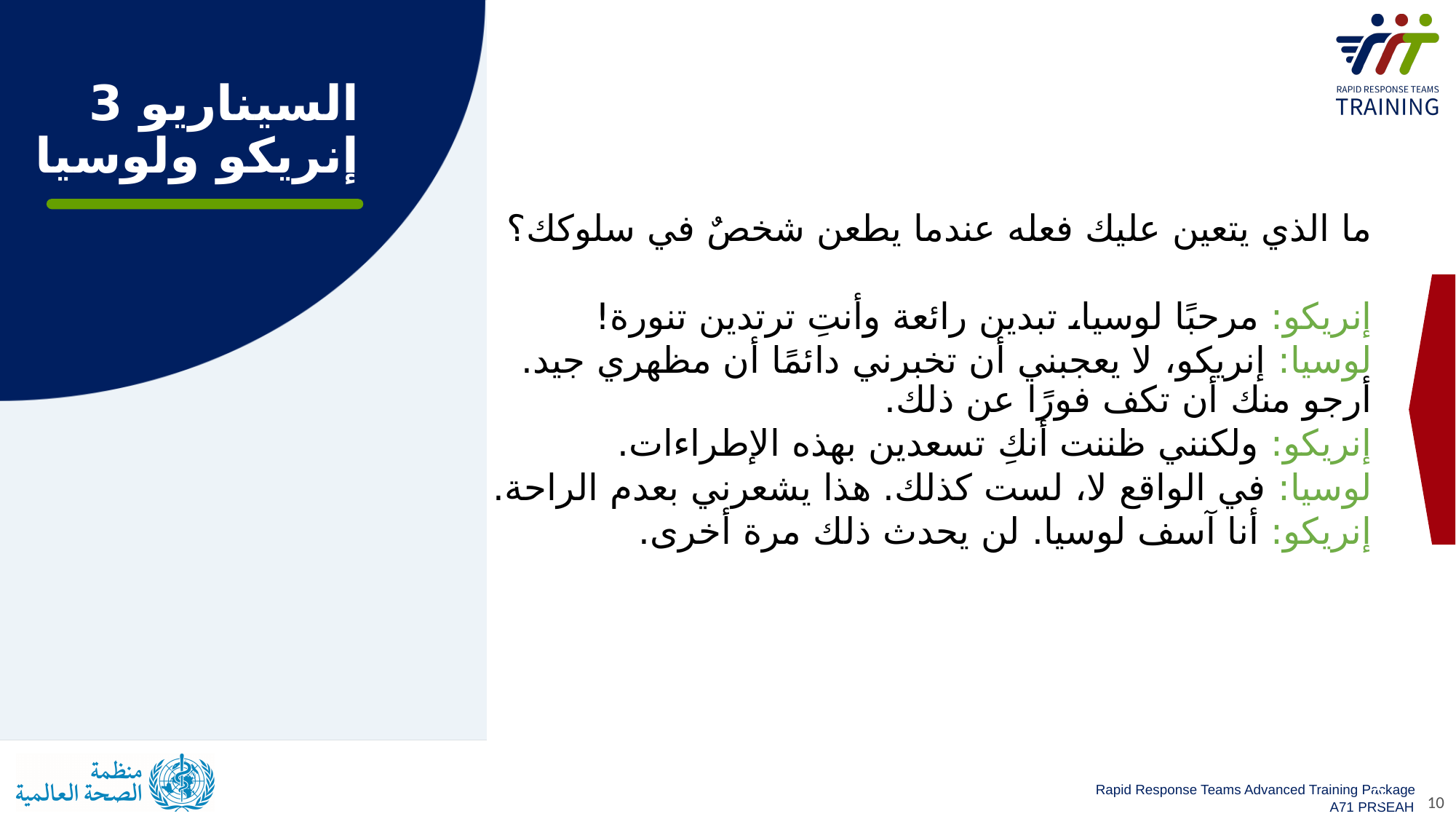

السيناريو 3
إنريكو ولوسيا

ما الذي يتعين عليك فعله عندما يطعن شخصٌ في سلوكك؟

إنريكو: مرحبًا لوسيا، تبدين رائعة وأنتِ ترتدين تنورة!
لوسيا: إنريكو، لا يعجبني أن تخبرني دائمًا أن مظهري جيد. أرجو منك أن تكف فورًا عن ذلك.
إنريكو: ولكنني ظننت أنكِ تسعدين بهذه الإطراءات.
لوسيا: في الواقع لا، لست كذلك. هذا يشعرني بعدم الراحة.
إنريكو: أنا آسف لوسيا. لن يحدث ذلك مرة أخرى.
10